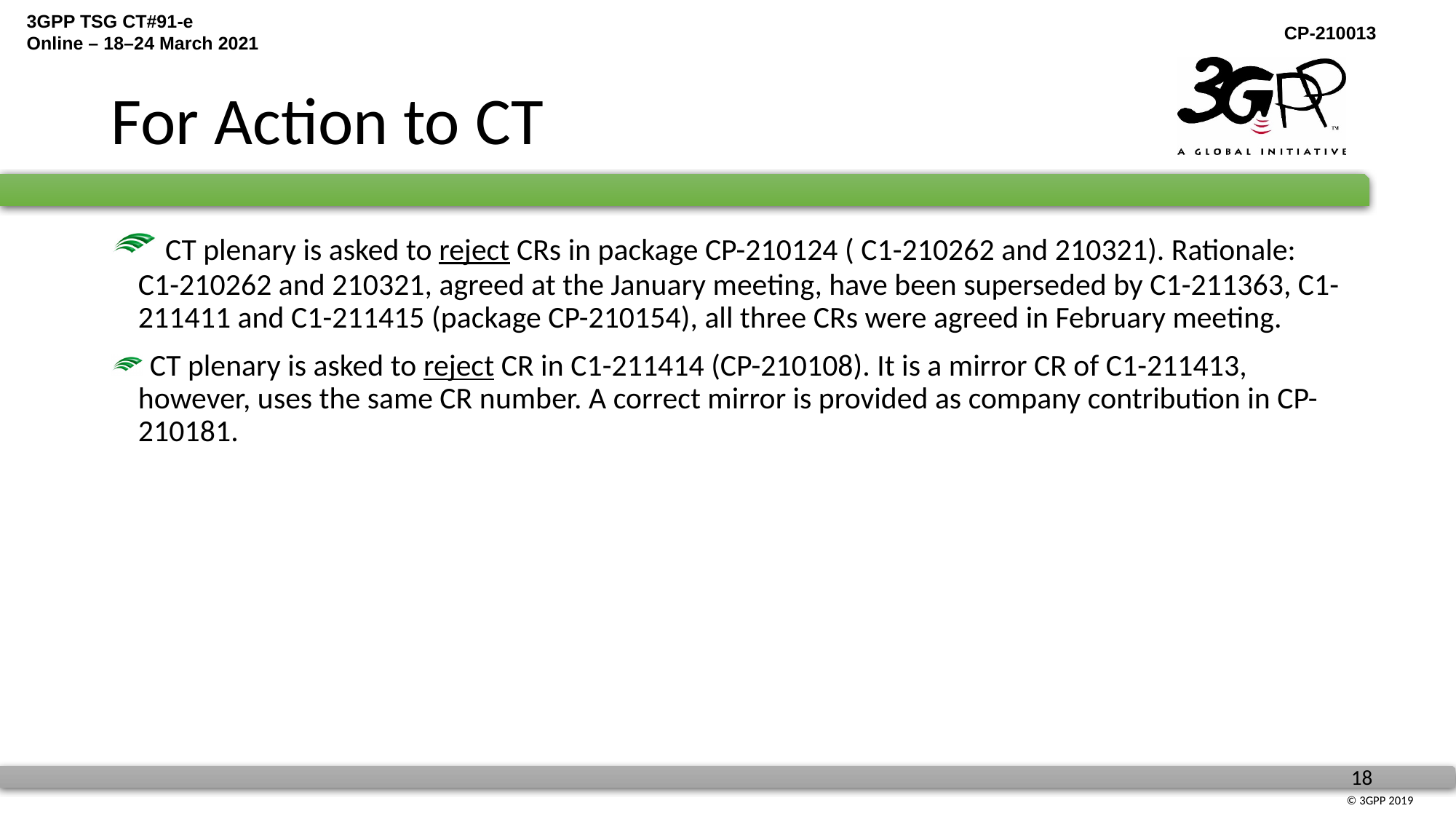

# For Action to CT
 CT plenary is asked to reject CRs in package CP-210124 ( C1-210262 and 210321). Rationale: C1-210262 and 210321, agreed at the January meeting, have been superseded by C1-211363, C1-211411 and C1-211415 (package CP-210154), all three CRs were agreed in February meeting.
 CT plenary is asked to reject CR in C1-211414 (CP-210108). It is a mirror CR of C1-211413, however, uses the same CR number. A correct mirror is provided as company contribution in CP-210181.